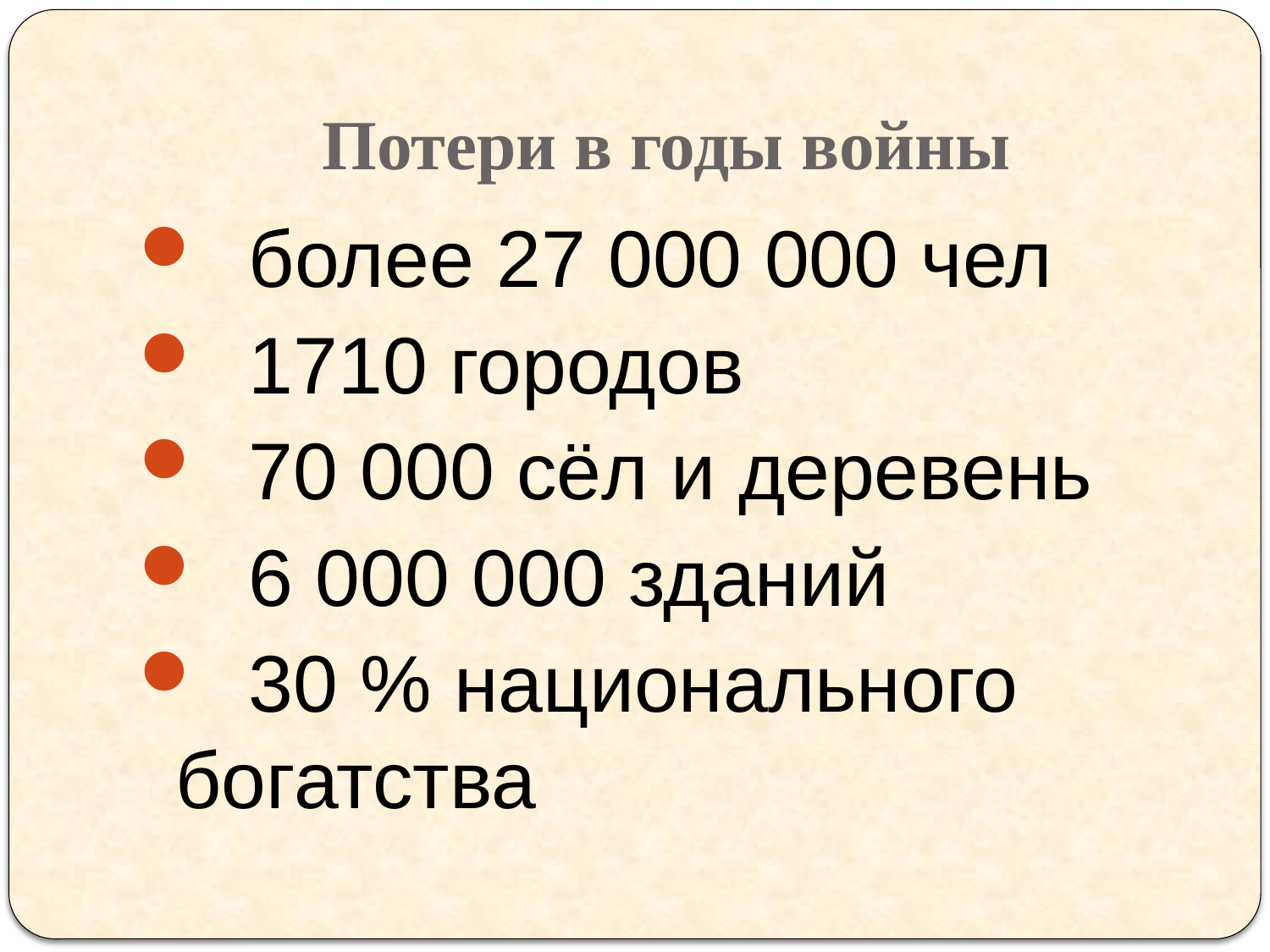

# Потери в годы войны
  более 27 000 000 чел
  1710 городов
  70 000 сёл и деревень
  6 000 000 зданий
  30 % национального       богатства